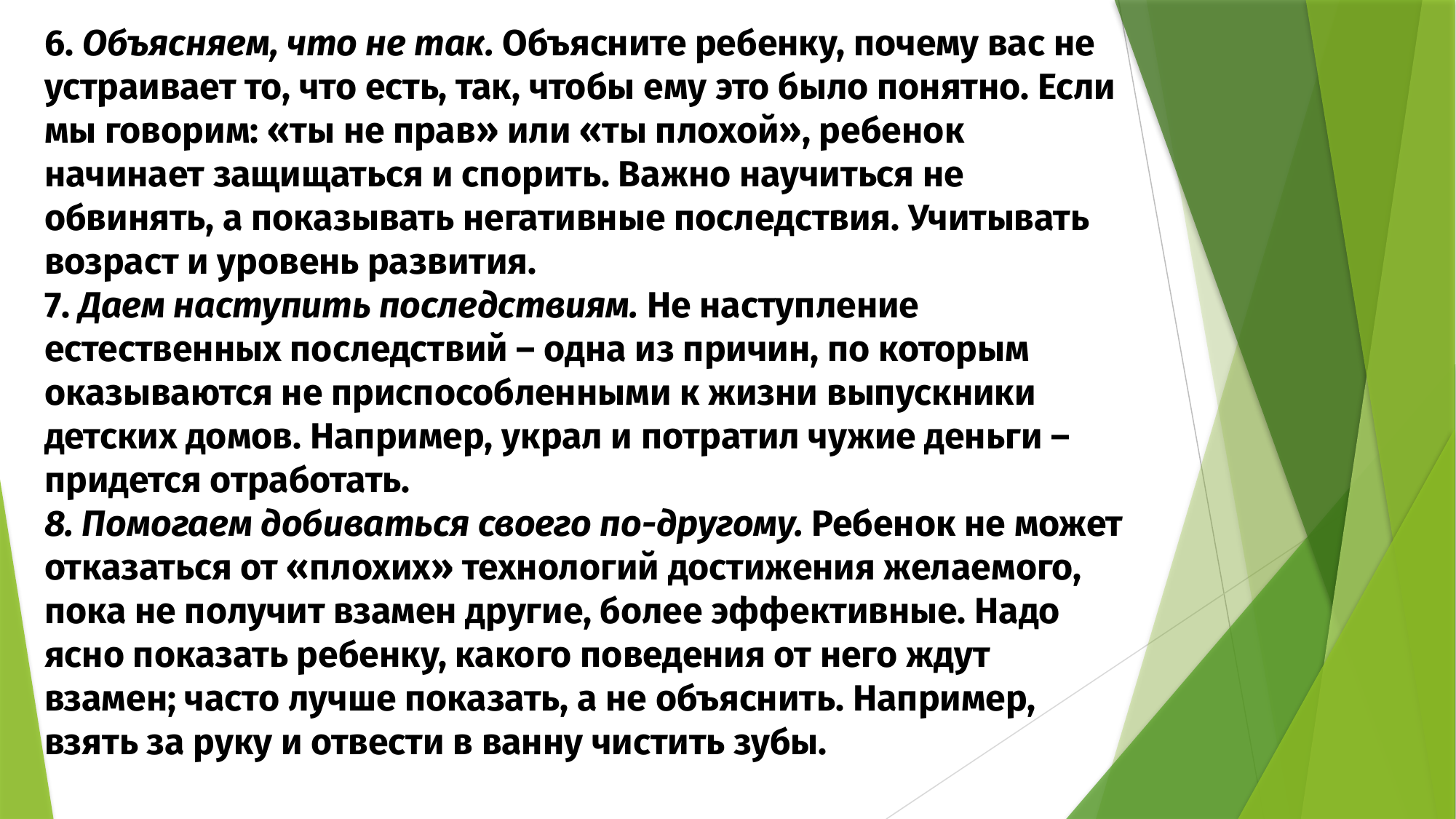

6. Объясняем, что не так. Объясните ребенку, почему вас не устраивает то, что есть, так, чтобы ему это было понятно. Если мы говорим: «ты не прав» или «ты плохой», ребенок начинает защищаться и спорить. Важно научиться не обвинять, а показывать негативные последствия. Учитывать возраст и уровень развития.
7. Даем наступить последствиям. Не наступление естественных последствий – одна из причин, по которым оказываются не приспособленными к жизни выпускники детских домов. Например, украл и потратил чужие деньги – придется отработать.
8. Помогаем добиваться своего по-другому. Ребенок не может отказаться от «плохих» технологий достижения желаемого, пока не получит взамен другие, более эффективные. Надо ясно показать ребенку, какого поведения от него ждут взамен; часто лучше показать, а не объяснить. Например, взять за руку и отвести в ванну чистить зубы.